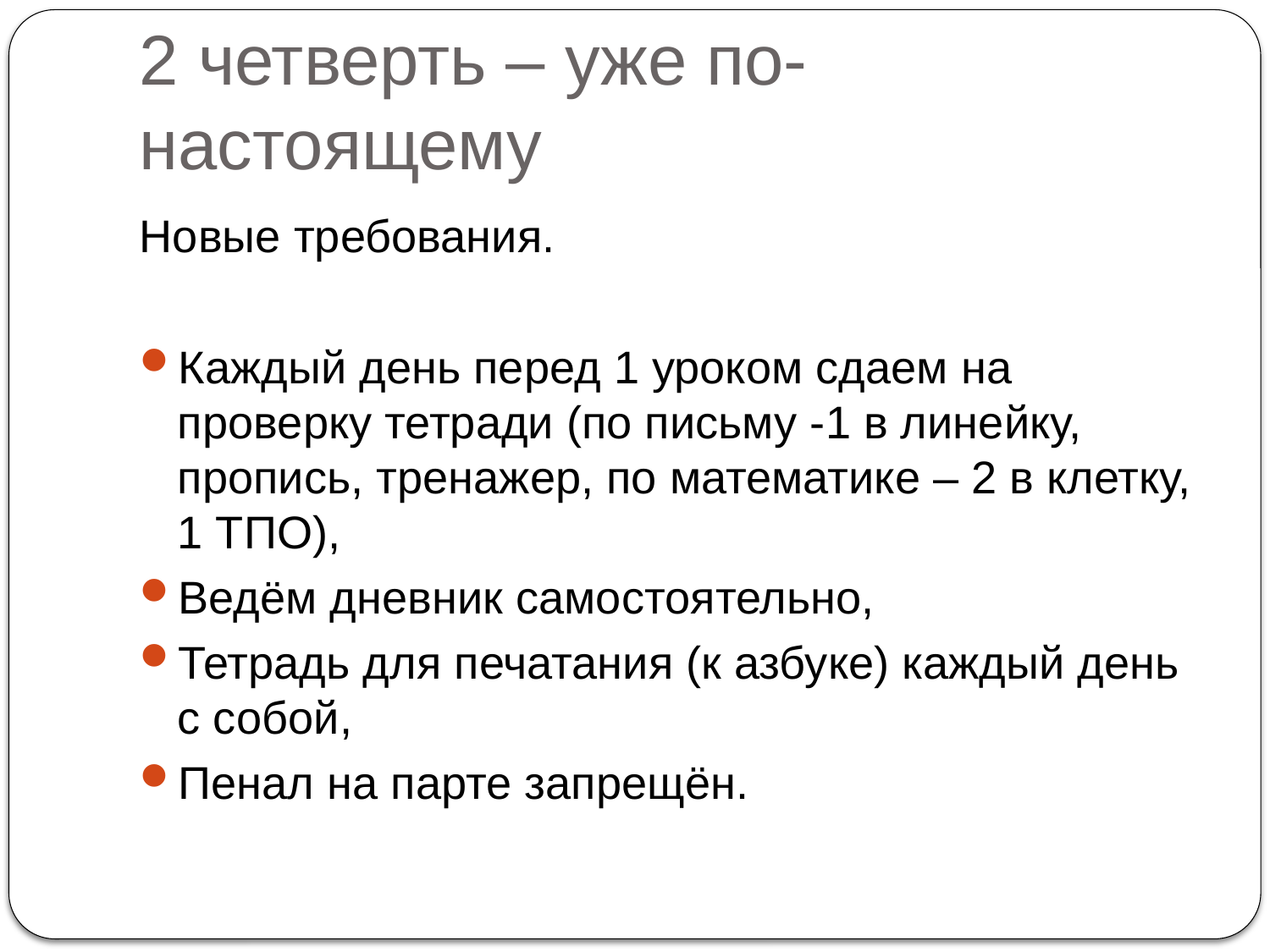

# 2 четверть – уже по-настоящему
Новые требования.

Каждый день перед 1 уроком сдаем на проверку тетради (по письму -1 в линейку, пропись, тренажер, по математике – 2 в клетку, 1 ТПО),
Ведём дневник самостоятельно,
Тетрадь для печатания (к азбуке) каждый день с собой,
Пенал на парте запрещён.